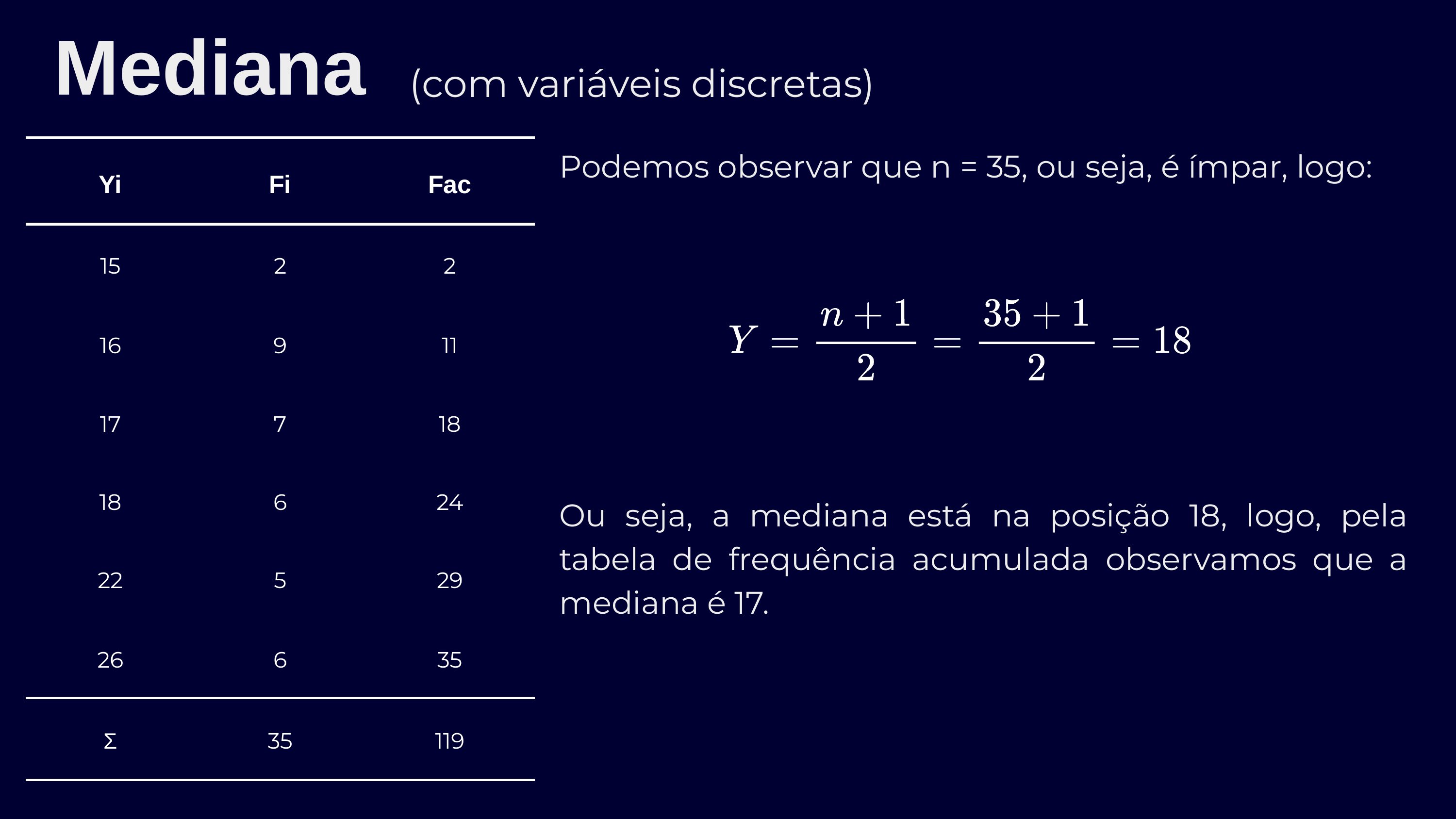

Mediana
(com variáveis discretas)
| Yi | Fi | Fac |
| --- | --- | --- |
| 15 | 2 | 2 |
| 16 | 9 | 11 |
| 17 | 7 | 18 |
| 18 | 6 | 24 |
| 22 | 5 | 29 |
| 26 | 6 | 35 |
| Σ | 35 | 119 |
Podemos observar que n = 35, ou seja, é ímpar, logo:

Ou seja, a mediana está na posição 18, logo, pela tabela de frequência acumulada observamos que a mediana é 17.